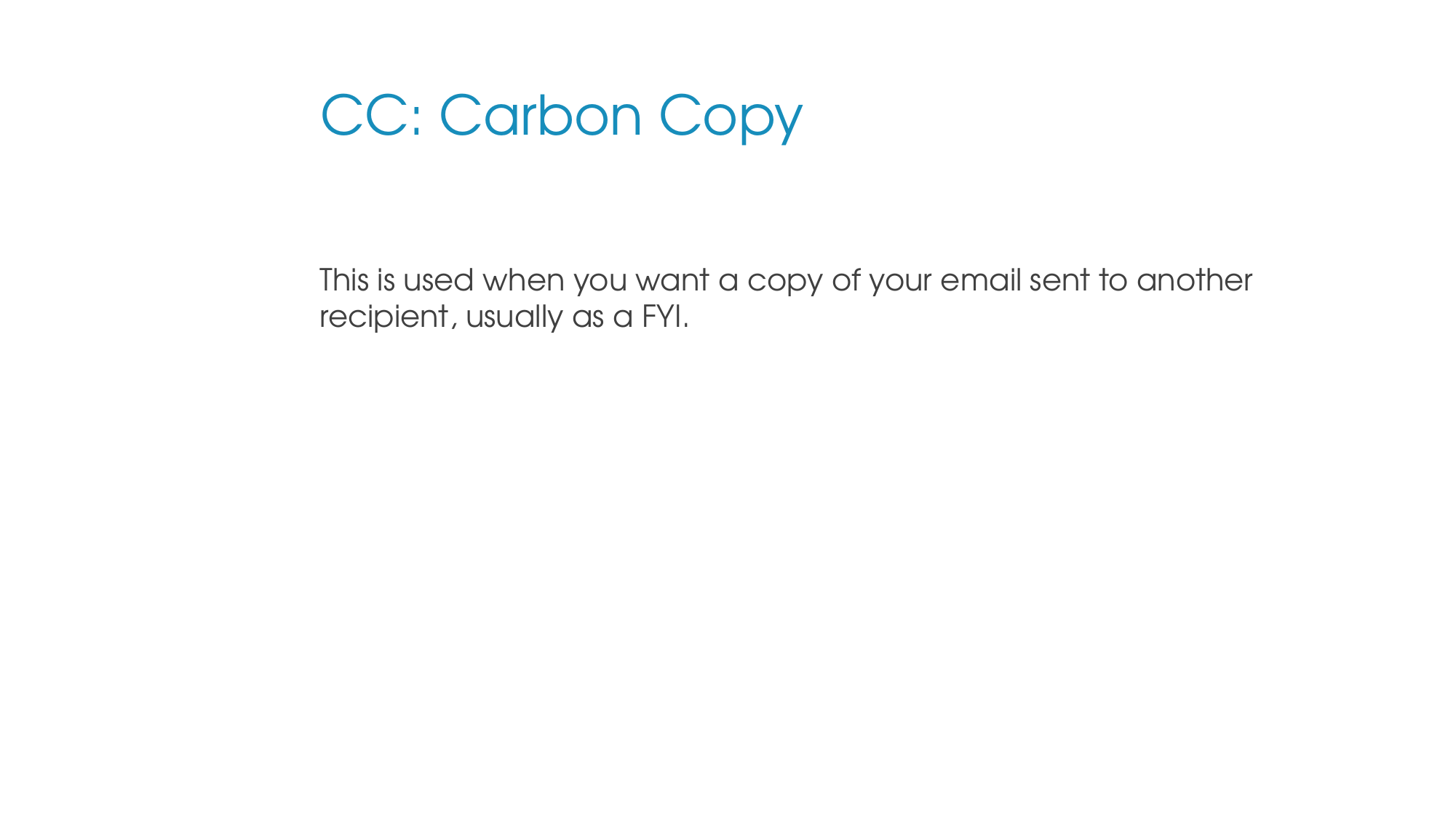

# CC: Carbon Copy
This is used when you want a copy of your email sent to another recipient, usually as a FYI.